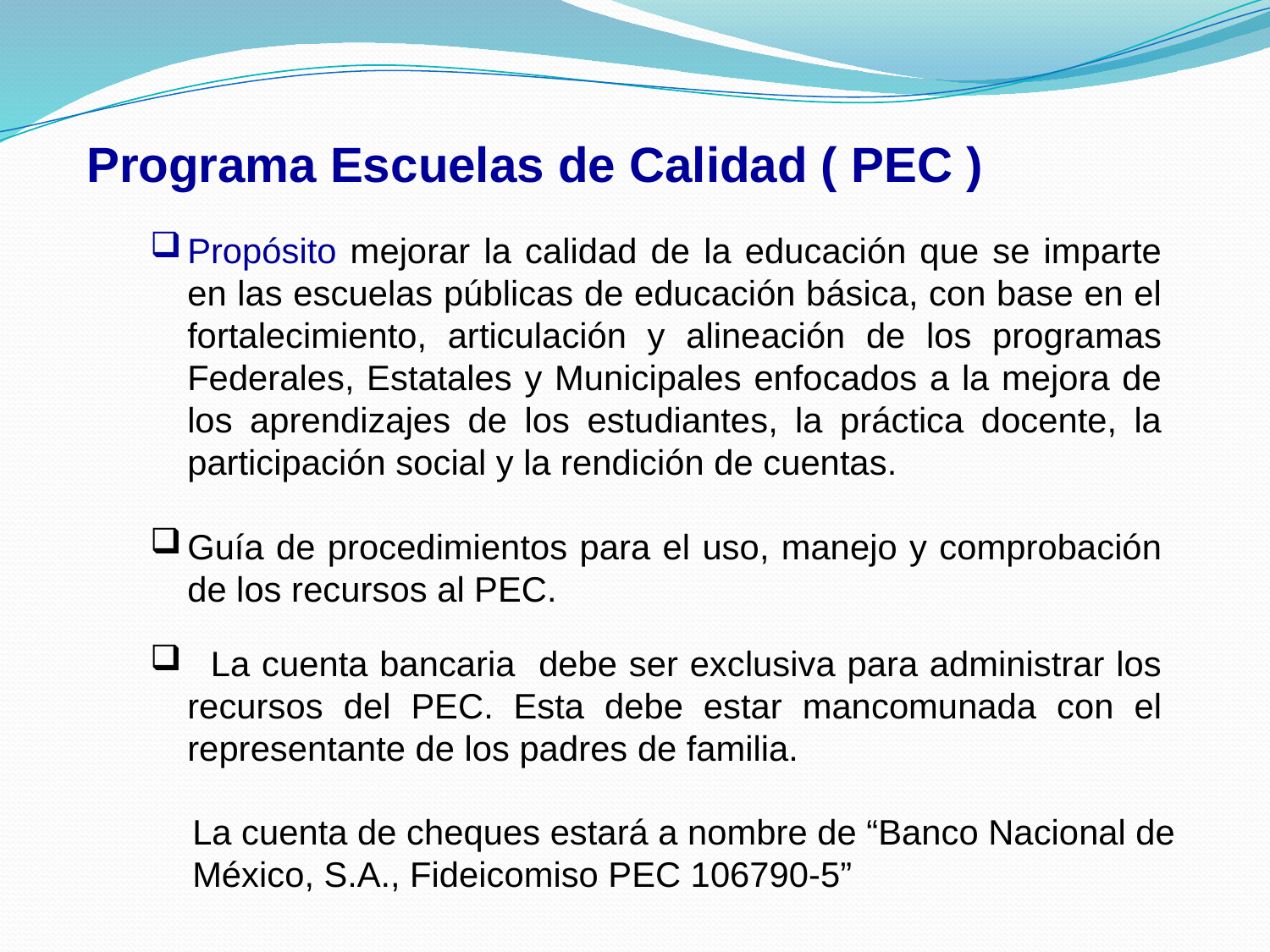

Programa Escuelas de Calidad ( PEC )
Propósito mejorar la calidad de la educación que se imparte en las escuelas públicas de educación básica, con base en el fortalecimiento, articulación y alineación de los programas Federales, Estatales y Municipales enfocados a la mejora de los aprendizajes de los estudiantes, la práctica docente, la participación social y la rendición de cuentas.
Guía de procedimientos para el uso, manejo y comprobación de los recursos al PEC.
  La cuenta bancaria  debe ser exclusiva para administrar los recursos del PEC. Esta debe estar mancomunada con el representante de los padres de familia.
La cuenta de cheques estará a nombre de “Banco Nacional de México, S.A., Fideicomiso PEC 106790-5”